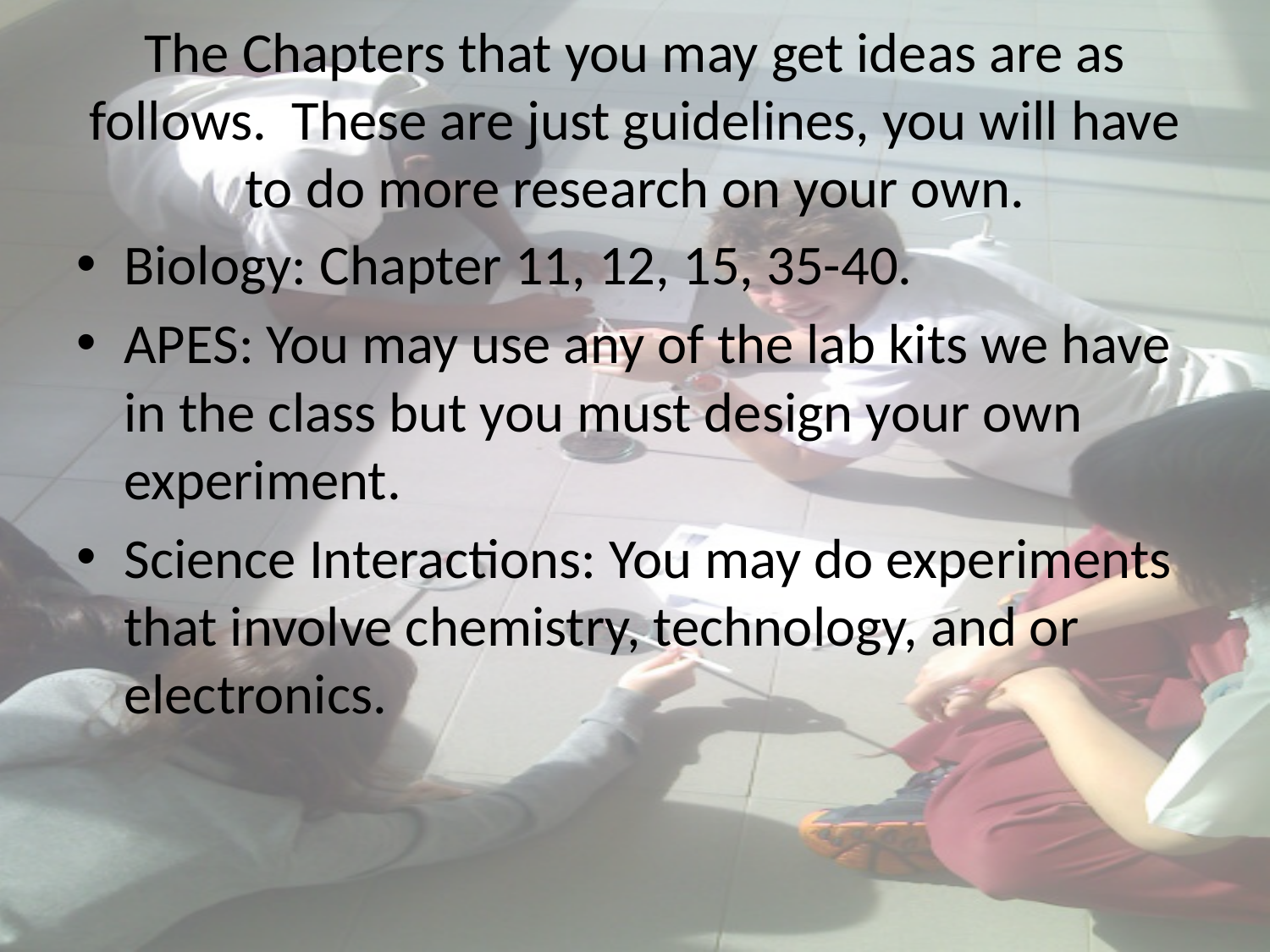

# The Chapters that you may get ideas are as follows.  These are just guidelines, you will have to do more research on your own.
Biology: Chapter 11, 12, 15, 35-40.
APES: You may use any of the lab kits we have in the class but you must design your own experiment.
Science Interactions: You may do experiments that involve chemistry, technology, and or electronics.